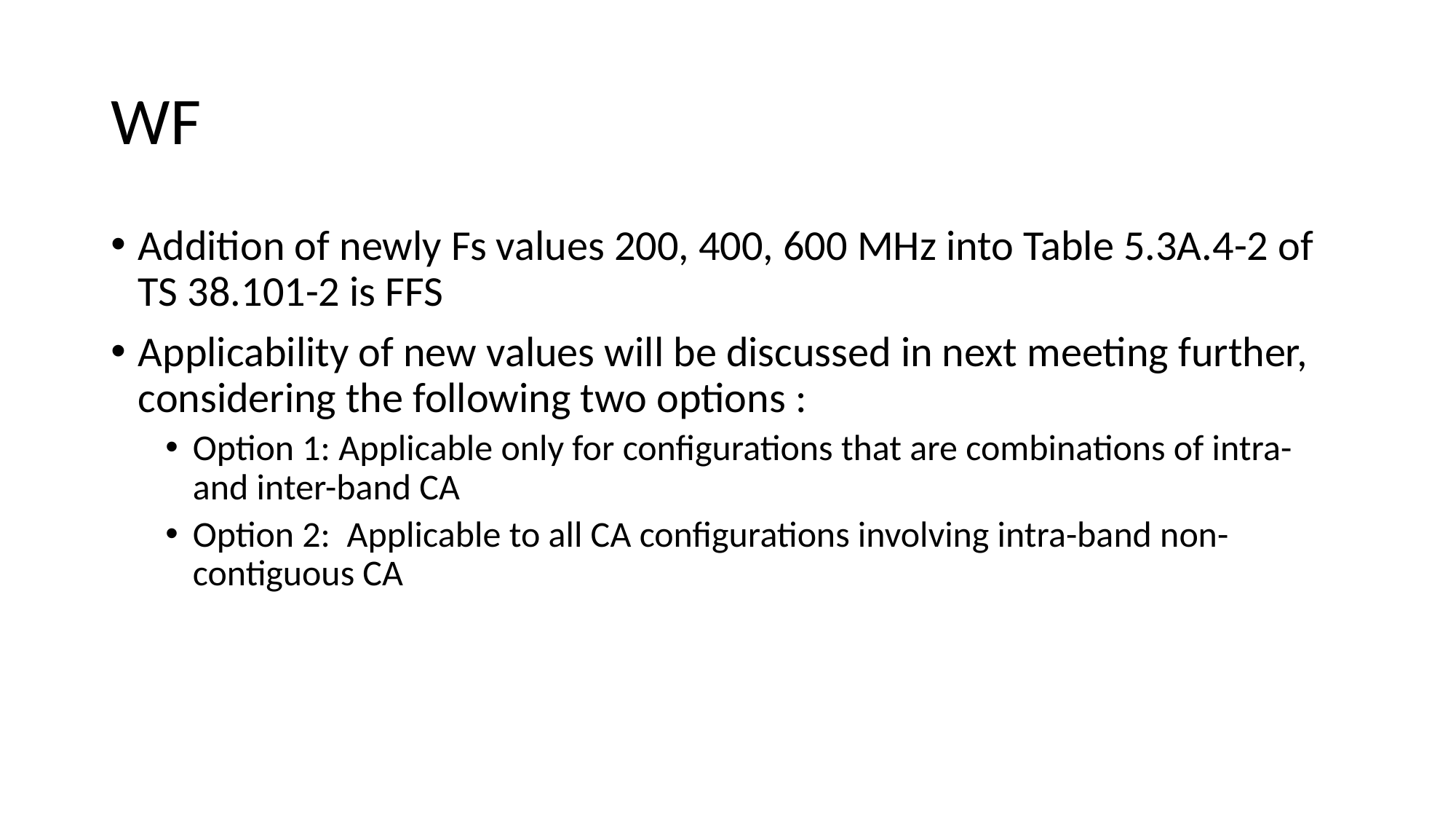

# WF
Addition of newly Fs values 200, 400, 600 MHz into Table 5.3A.4-2 of TS 38.101-2 is FFS
Applicability of new values will be discussed in next meeting further, considering the following two options :
Option 1: Applicable only for configurations that are combinations of intra- and inter-band CA
Option 2:  Applicable to all CA configurations involving intra-band non-contiguous CA